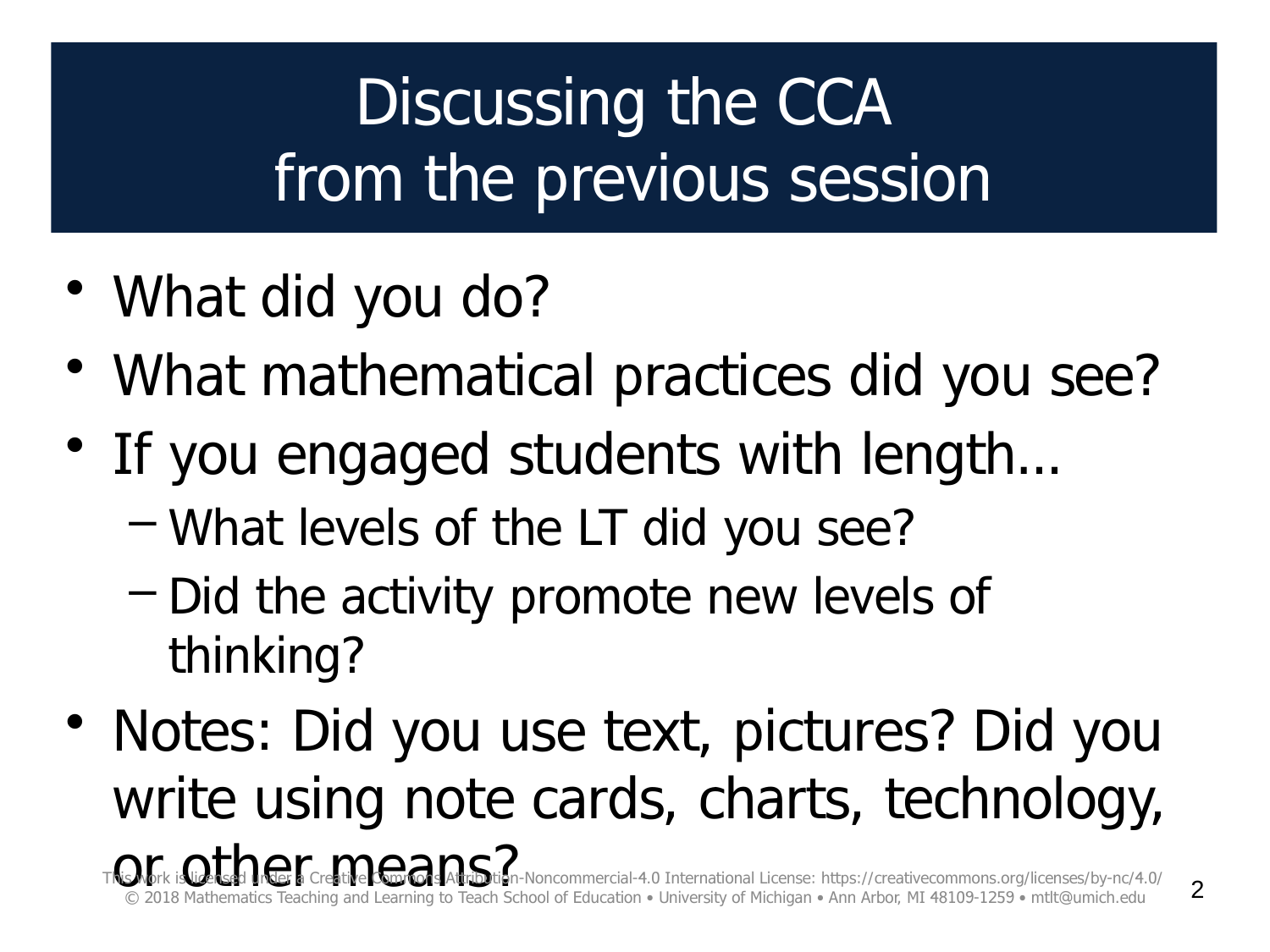

# Discussing the CCA from the previous session
What did you do?
What mathematical practices did you see?
If you engaged students with length…
What levels of the LT did you see?
Did the activity promote new levels of thinking?
Notes: Did you use text, pictures? Did you write using note cards, charts, technology, or other means?
This work is licensed under a Creative Commons Attribution-Noncommercial-4.0 International License: https://creativecommons.org/licenses/by-nc/4.0/
© 2018 Mathematics Teaching and Learning to Teach School of Education • University of Michigan • Ann Arbor, MI 48109-1259 • mtlt@umich.edu
2